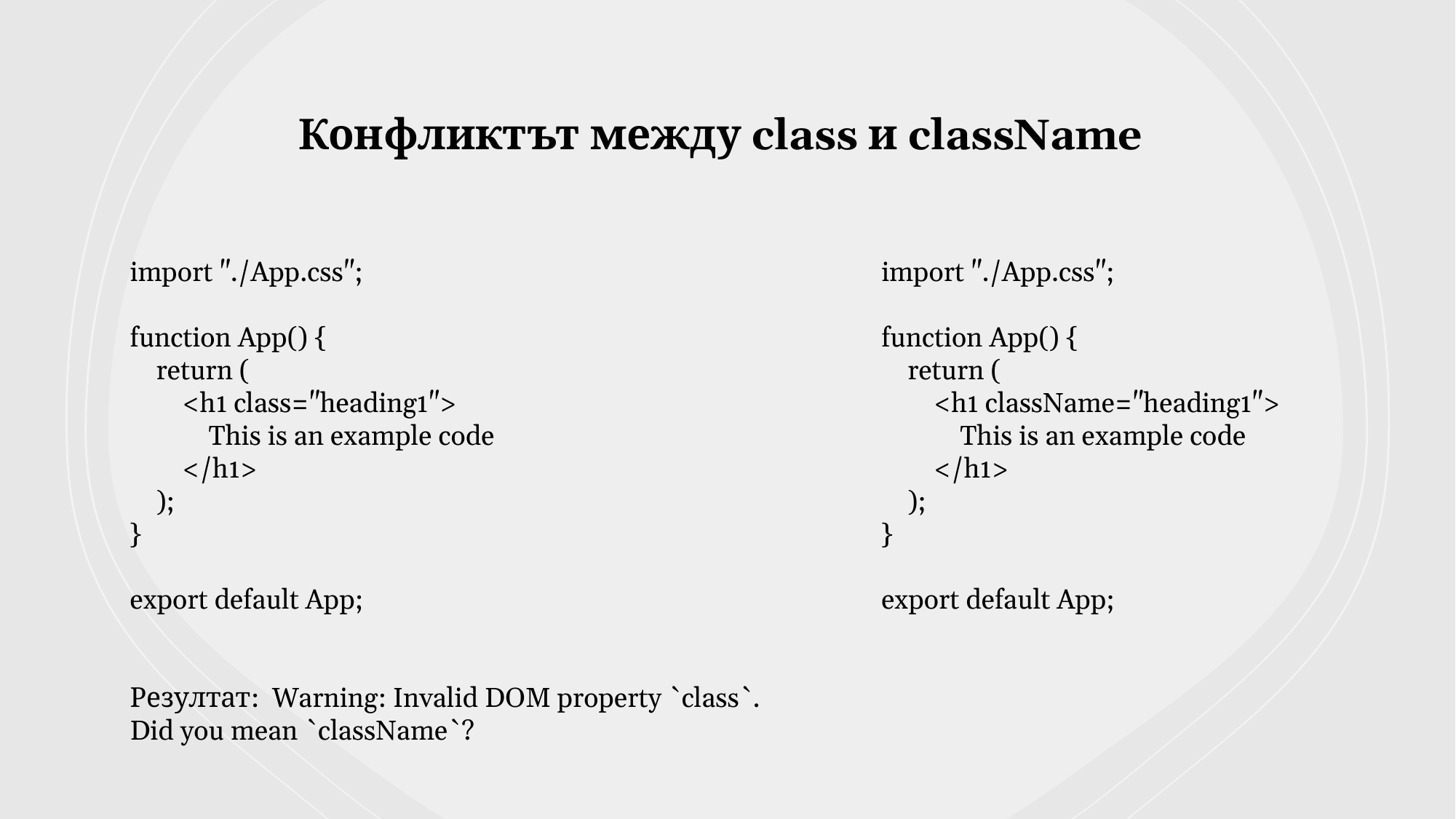

Конфликтът между class и className
import "./App.css";

function App() {
    return (
        <h1 class="heading1">
            This is an example code
        </h1>
    );
}

export default App;

Резултат:  Warning: Invalid DOM property `class`. Did you mean `className`?
import "./App.css";

function App() {
    return (
        <h1 className="heading1">
            This is an example code
        </h1>
    );
}

export default App;